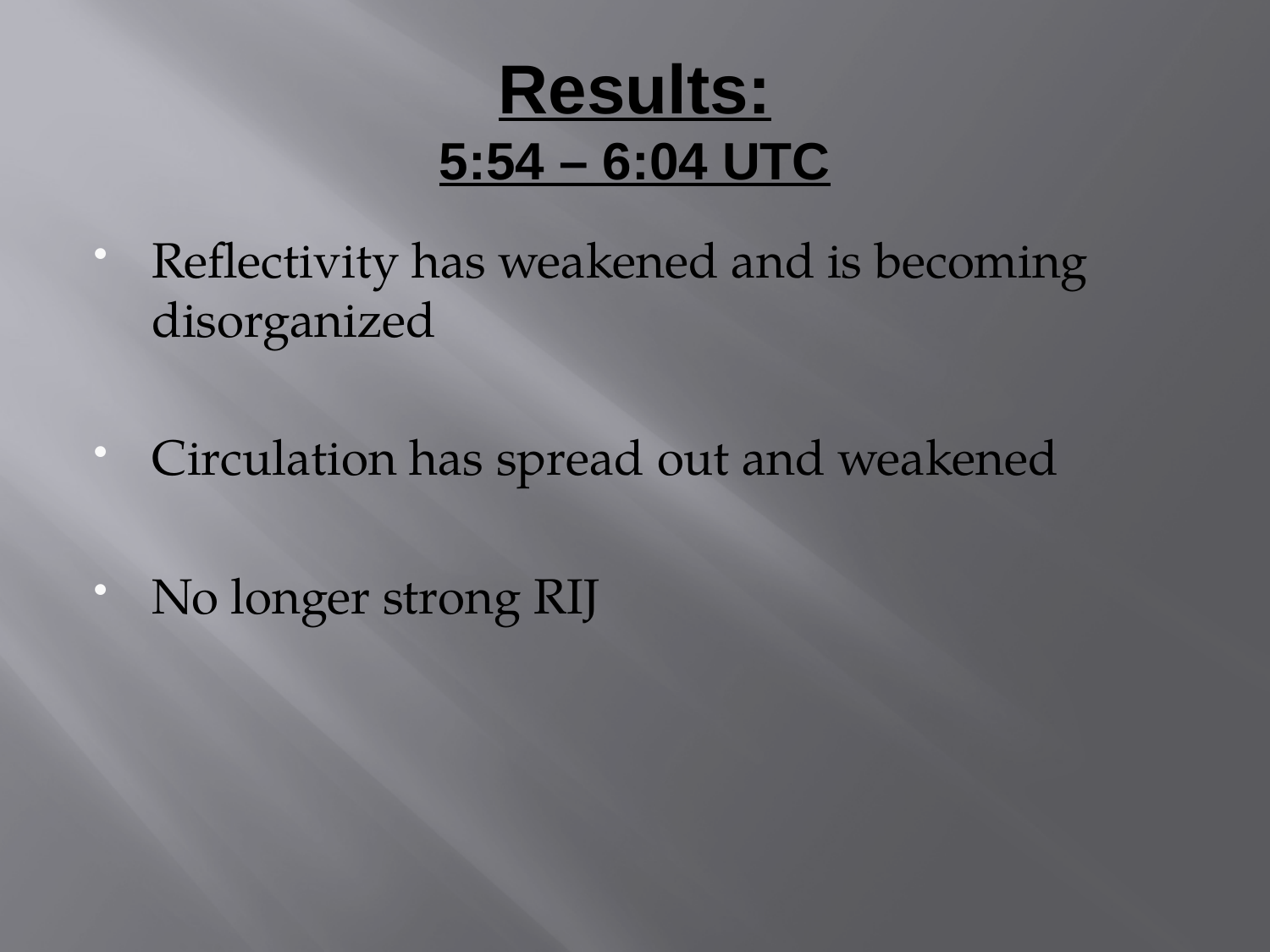

# Results: 5:54 – 6:04 UTC
Reflectivity has weakened and is becoming disorganized

Circulation has spread out and weakened

No longer strong RIJ